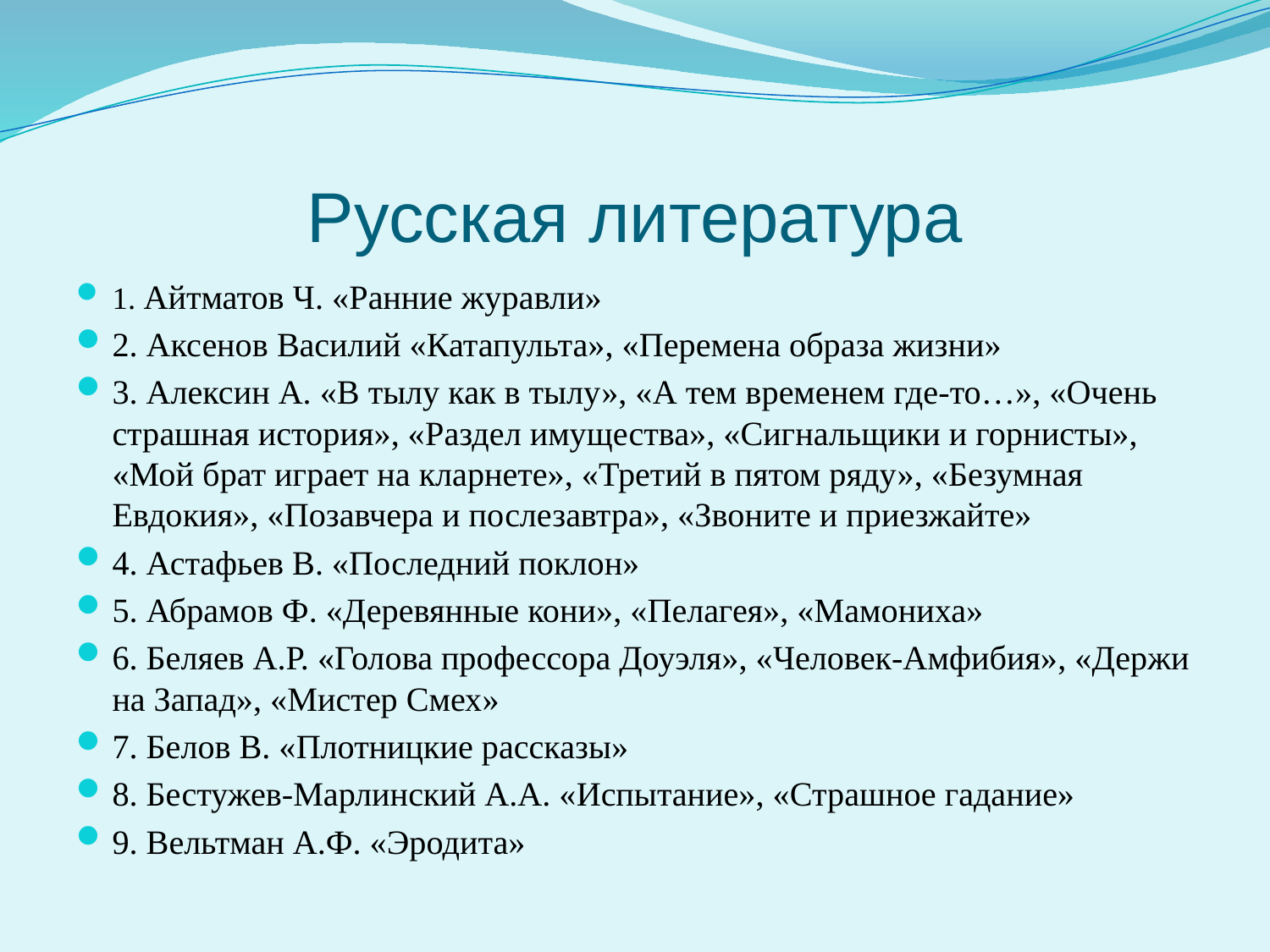

# Русская литература
1. Айтматов Ч. «Ранние журавли»
2. Аксенов Василий «Катапульта», «Перемена образа жизни»
3. Алексин А. «В тылу как в тылу», «А тем временем где-то…», «Очень страшная история», «Раздел имущества», «Сигнальщики и горнисты», «Мой брат играет на кларнете», «Третий в пятом ряду», «Безумная Евдокия», «Позавчера и послезавтра», «Звоните и приезжайте»
4. Астафьев В. «Последний поклон»
5. Абрамов Ф. «Деревянные кони», «Пелагея», «Мамониха»
6. Беляев А.Р. «Голова профессора Доуэля», «Человек-Амфибия», «Держи на Запад», «Мистер Смех»
7. Белов В. «Плотницкие рассказы»
8. Бестужев-Марлинский А.А. «Испытание», «Страшное гадание»
9. Вельтман А.Ф. «Эродита»